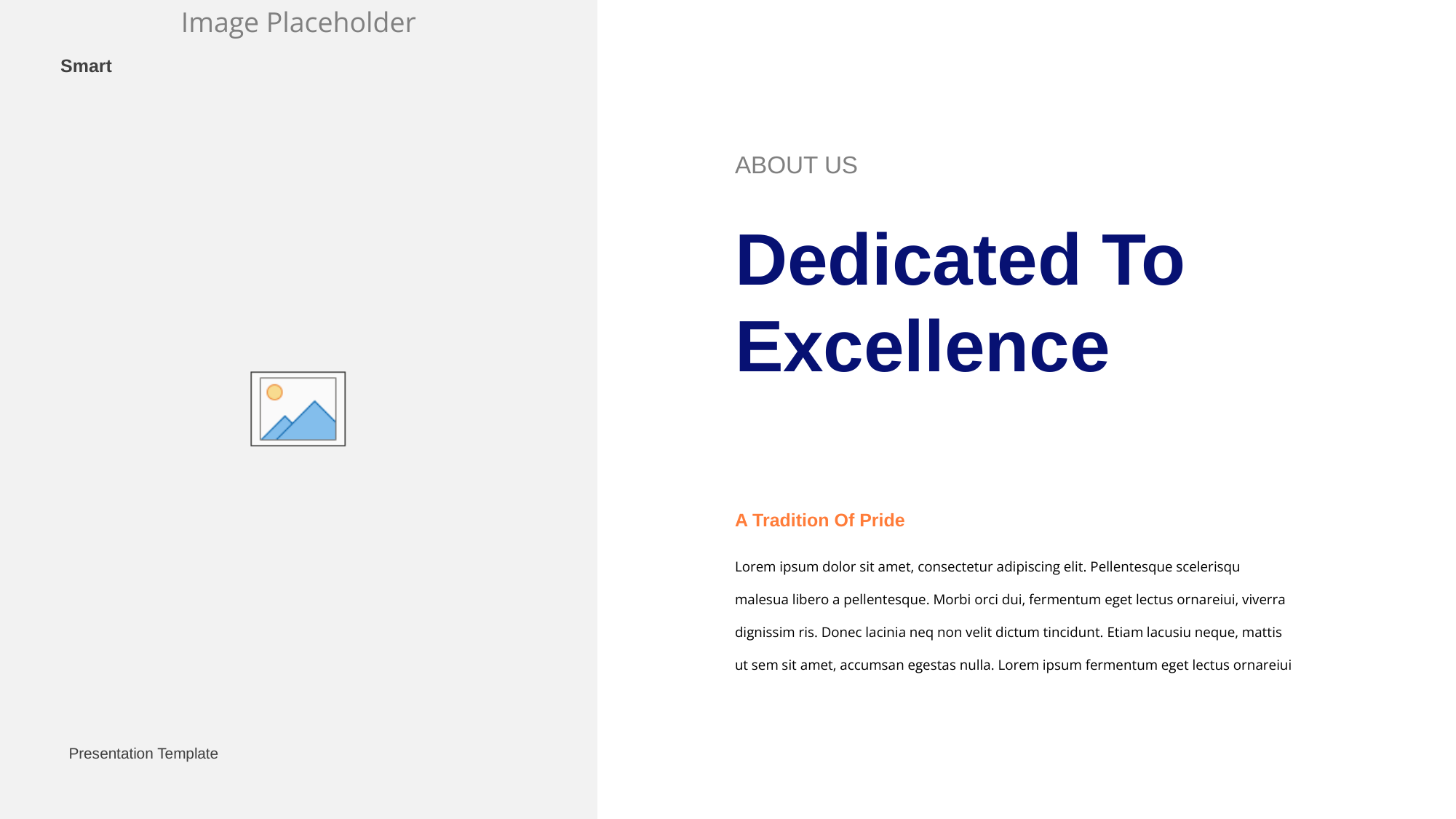

Smart
ABOUT US
Dedicated To Excellence
A Tradition Of Pride
Lorem ipsum dolor sit amet, consectetur adipiscing elit. Pellentesque scelerisqu malesua libero a pellentesque. Morbi orci dui, fermentum eget lectus ornareiui, viverra dignissim ris. Donec lacinia neq non velit dictum tincidunt. Etiam lacusiu neque, mattis ut sem sit amet, accumsan egestas nulla. Lorem ipsum fermentum eget lectus ornareiui
Presentation Template